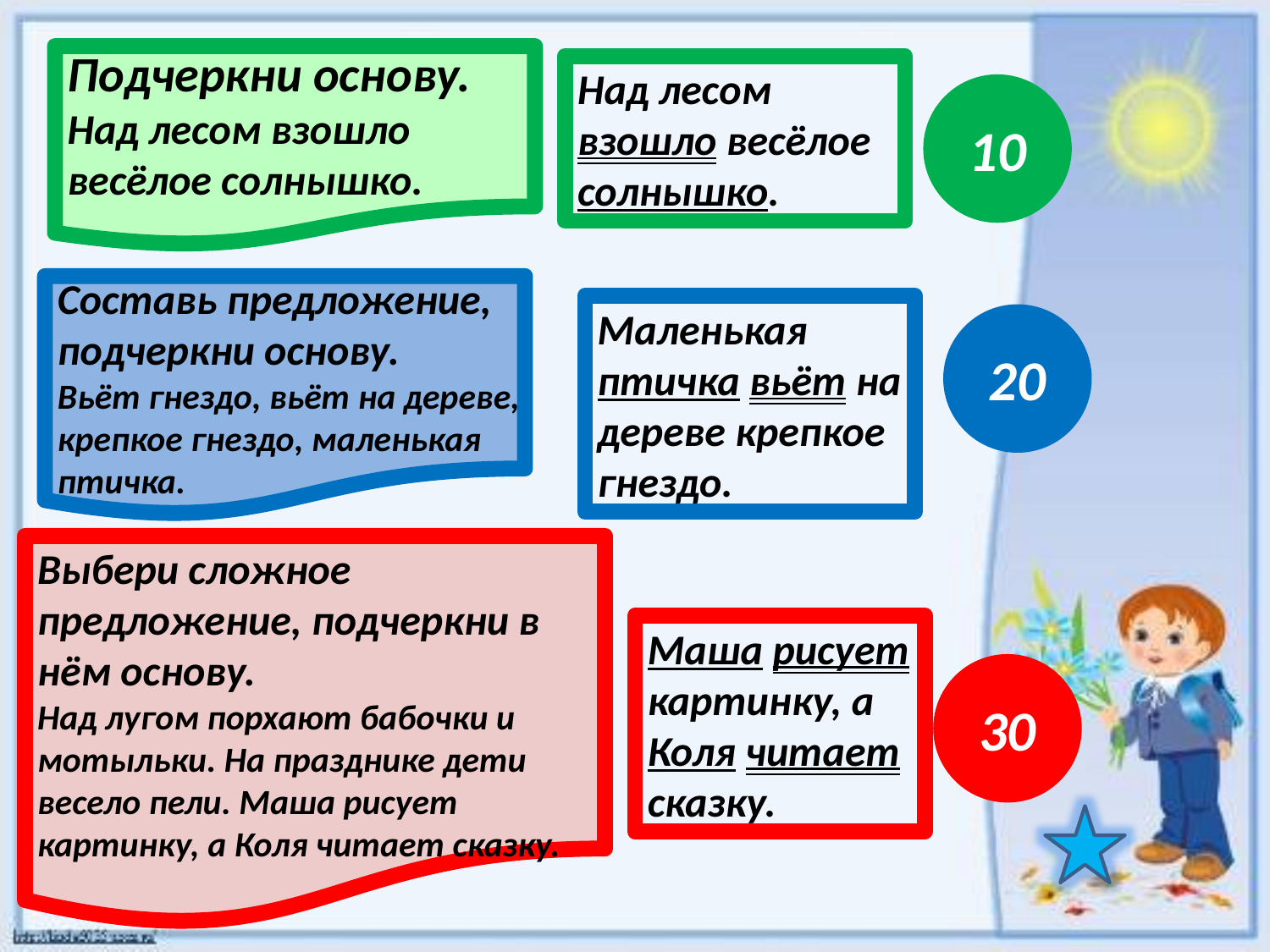

Подчеркни основу.
Над лесом взошло весёлое солнышко.

Над лесом взошло весёлое солнышко.
10
Составь предложение, подчеркни основу.
Вьёт гнездо, вьёт на дереве, крепкое гнездо, маленькая птичка.

Маленькая птичка вьёт на дереве крепкое гнездо.
20

Выбери сложное предложение, подчеркни в нём основу.
Над лугом порхают бабочки и мотыльки. На празднике дети весело пели. Маша рисует картинку, а Коля читает сказку.

Маша рисует картинку, а Коля читает сказку.
30